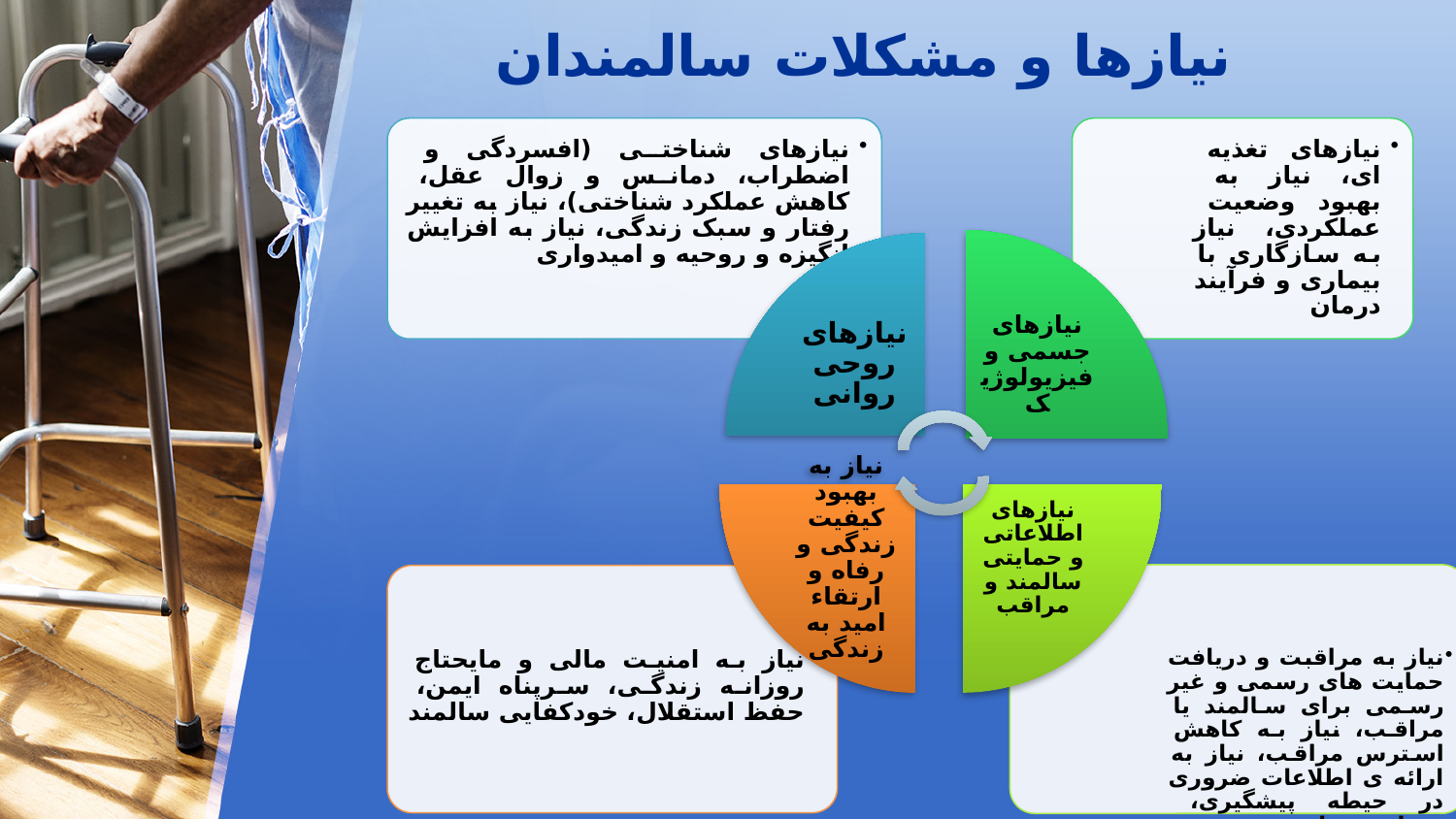

نیازها و مشکلات سالمندان
#
نیاز به مراقبت و دریافت حمایت های رسمی و غیر رسمی برای سالمند یا مراقب، نیاز به کاهش استرس مراقب، نیاز به ارائه ی اطلاعات ضروری در حیطه پیشگیری، درمان و توانبخشی
نیاز به امنیت مالی و مایحتاج روزانه زندگی، سرپناه ایمن، حفظ استقلال، خودکفایی سالمند
نیازهای تغذیه ای، نیاز به بهبود وضعیت عملکردی، نیاز به سازگاری با بیماری و فرآیند درمان
نیازهای شناختی (افسردگی و اضطراب، دمانس و زوال عقل، کاهش عملکرد شناختی)، نیاز به تغییر رفتار و سبک زندگی، نیاز به افزایش انگیزه و روحیه و امیدواری
نیازهای روحی روانی
نیازهای جسمی و فیزیولوژیک
نیازهای اطلاعاتی و حمایتی سالمند و مراقب
نیاز به بهبود کیفیت زندگی و رفاه و ارتقاء امید به زندگی